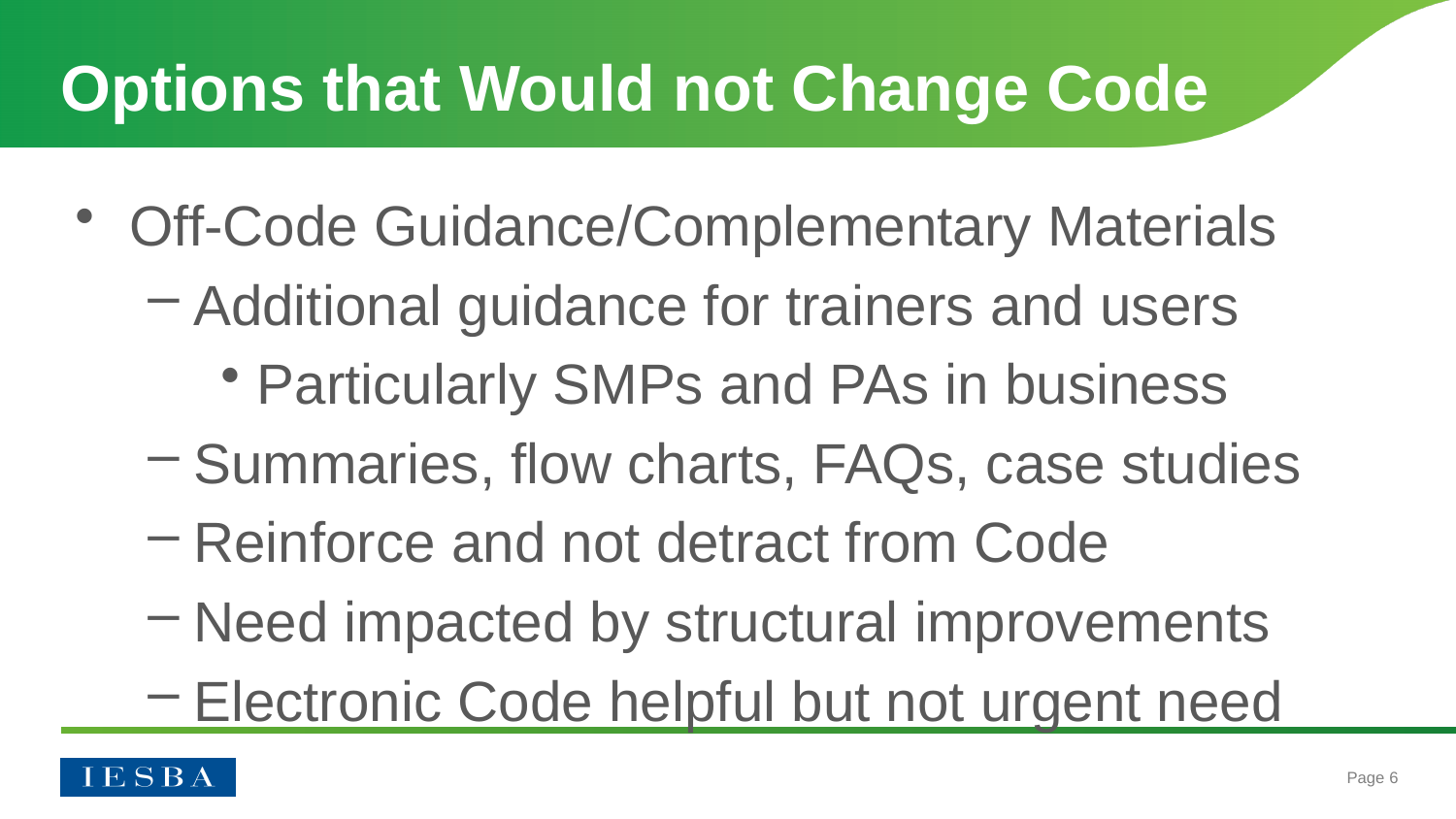

# Options that Would not Change Code
Off-Code Guidance/Complementary Materials
Additional guidance for trainers and users
Particularly SMPs and PAs in business
Summaries, flow charts, FAQs, case studies
Reinforce and not detract from Code
Need impacted by structural improvements
Electronic Code helpful but not urgent need